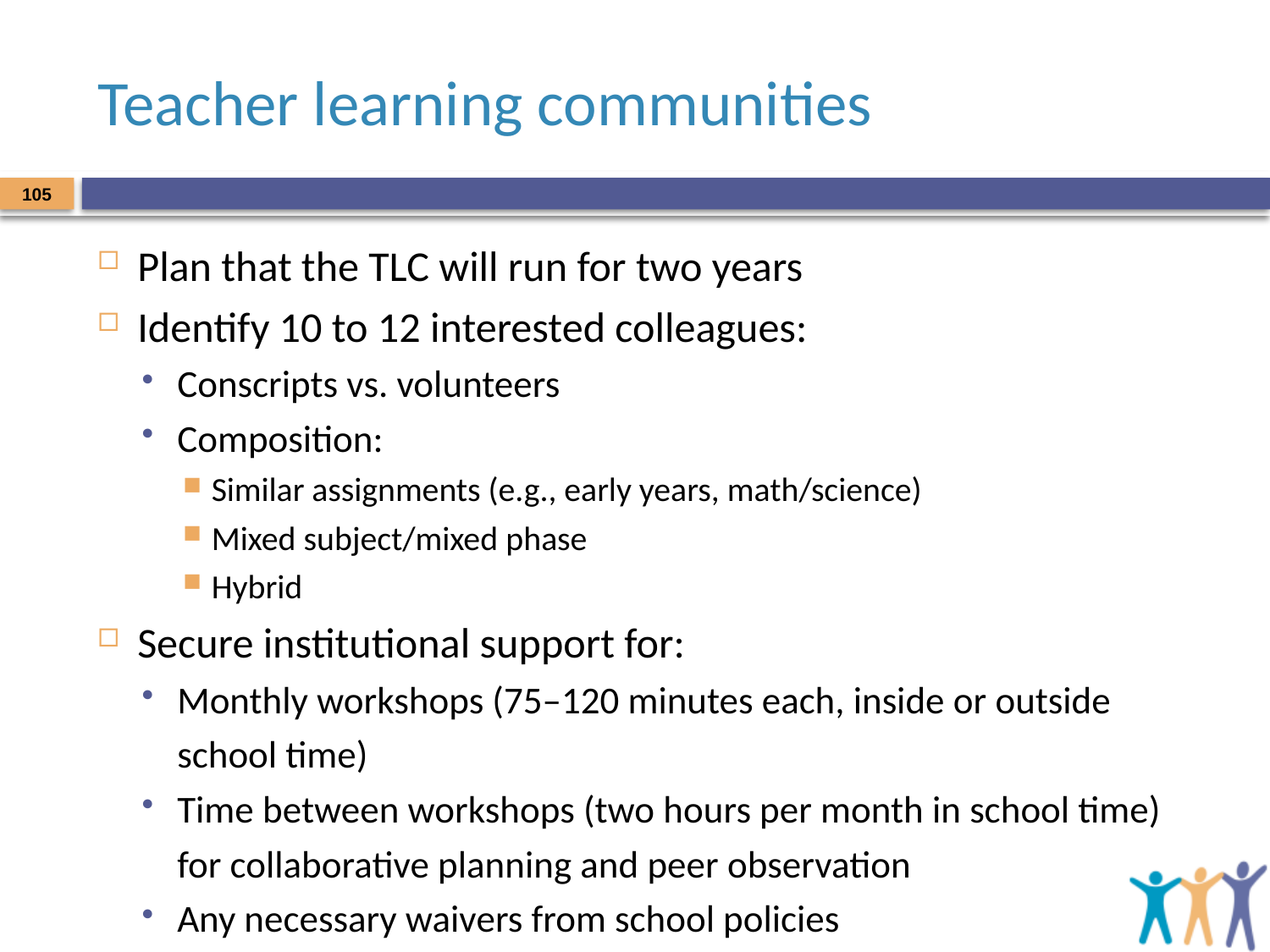

# Teacher learning communities
105
Plan that the TLC will run for two years
Identify 10 to 12 interested colleagues:
Conscripts vs. volunteers
Composition:
Similar assignments (e.g., early years, math/science)
Mixed subject/mixed phase
Hybrid
Secure institutional support for:
Monthly workshops (75–120 minutes each, inside or outside school time)
Time between workshops (two hours per month in school time) for collaborative planning and peer observation
Any necessary waivers from school policies